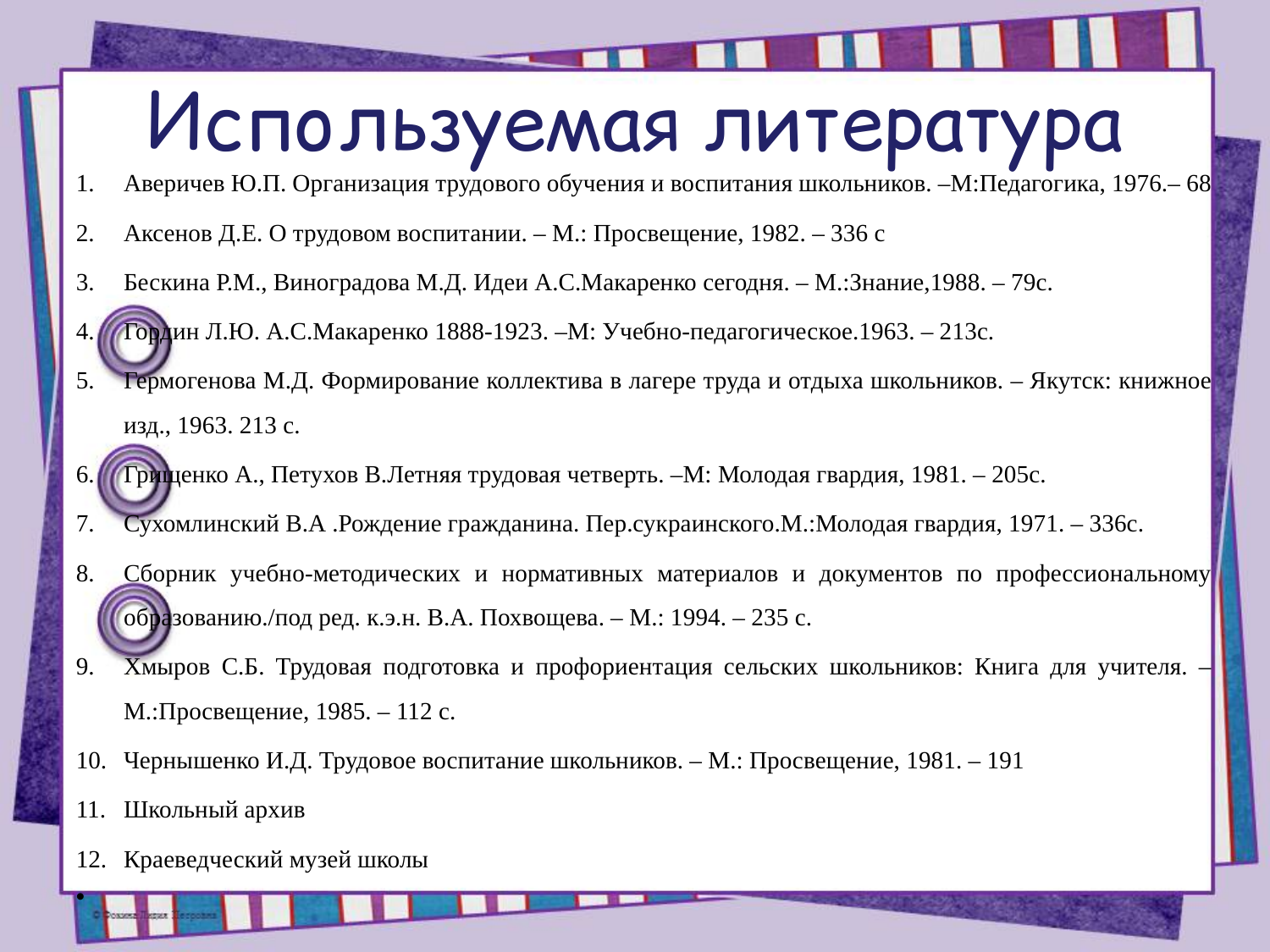

# Используемая литература
Аверичев Ю.П. Организация трудового обучения и воспитания школьников. –М:Педагогика, 1976.– 68
Аксенов Д.Е. О трудовом воспитании. – М.: Просвещение, 1982. – 336 с
Бескина Р.М., Виноградова М.Д. Идеи А.С.Макаренко сегодня. – М.:Знание,1988. – 79с.
Гордин Л.Ю. А.С.Макаренко 1888-1923. –М: Учебно-педагогическое.1963. – 213с.
Гермогенова М.Д. Формирование коллектива в лагере труда и отдыха школьников. – Якутск: книжное изд., 1963. 213 с.
Грищенко А., Петухов В.Летняя трудовая четверть. –М: Молодая гвардия, 1981. – 205с.
Сухомлинский В.А .Рождение гражданина. Пер.сукраинского.М.:Молодая гвардия, 1971. – 336с.
Сборник учебно-методических и нормативных материалов и документов по профессиональному образованию./под ред. к.э.н. В.А. Похвощева. – М.: 1994. – 235 с.
Хмыров С.Б. Трудовая подготовка и профориентация сельских школьников: Книга для учителя. – М.:Просвещение, 1985. – 112 с.
Чернышенко И.Д. Трудовое воспитание школьников. – М.: Просвещение, 1981. – 191
Школьный архив
Краеведческий музей школы